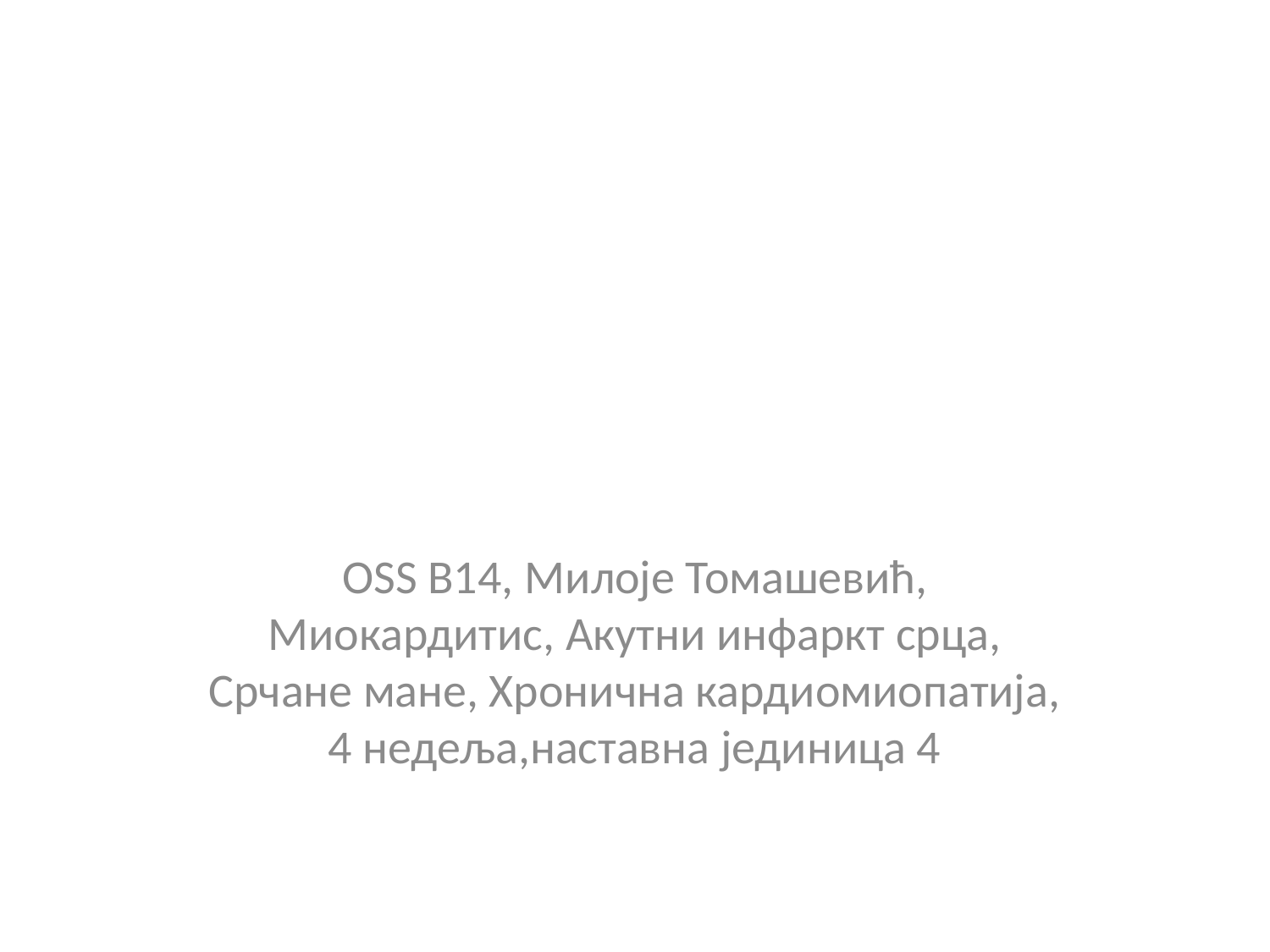

#
OSS B14, Милоје Томашевић, Миокардитис, Акутни инфаркт срца, Срчане мане, Хронична кардиомиопатија, 4 недеља,наставна јединица 4